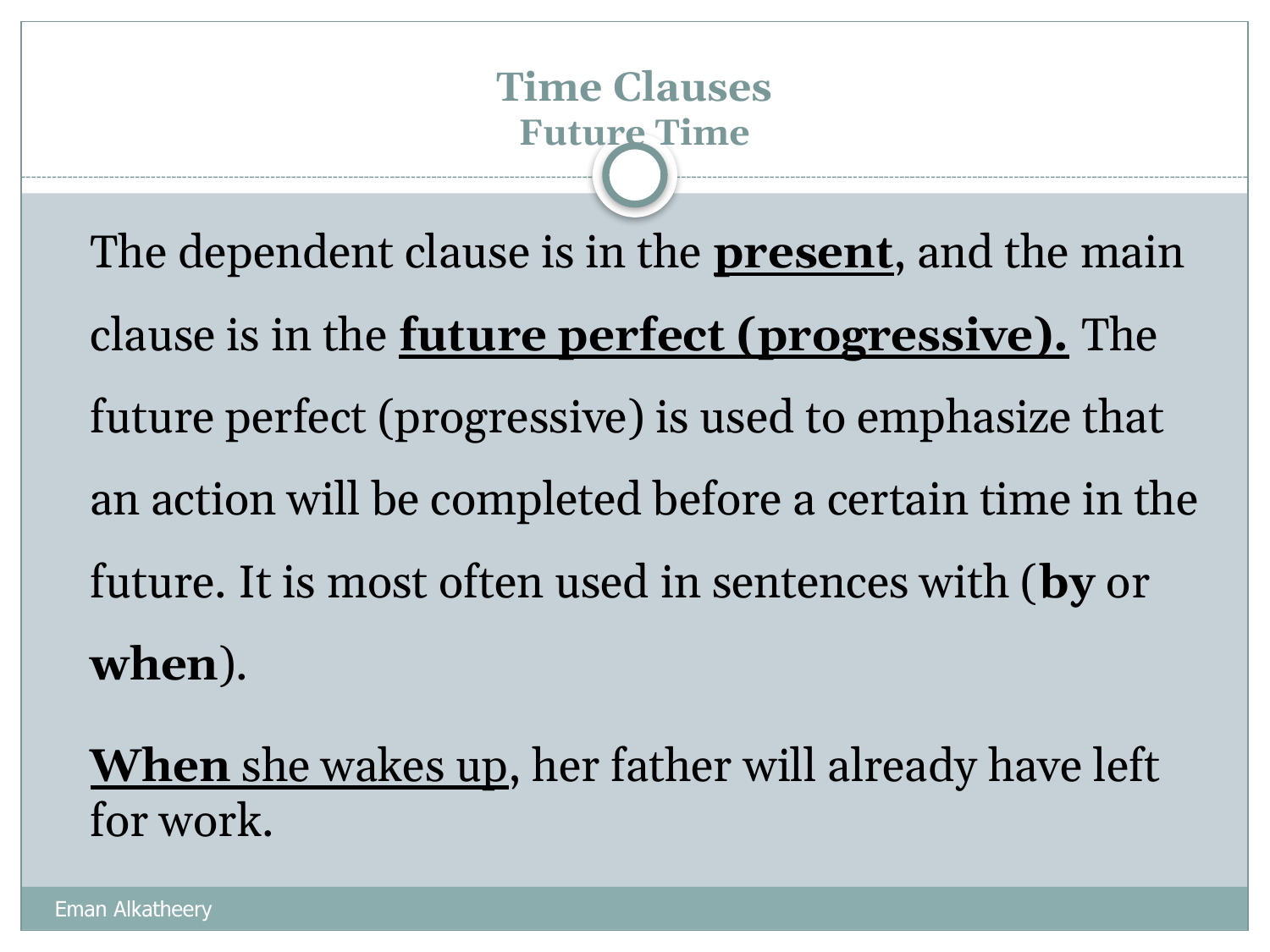

# Time Clauses Future Time
	The dependent clause is in the present, and the main clause is in the future perfect (progressive). The future perfect (progressive) is used to emphasize that an action will be completed before a certain time in the future. It is most often used in sentences with (by or when).

	When she wakes up, her father will already have left for work.
Eman Alkatheery